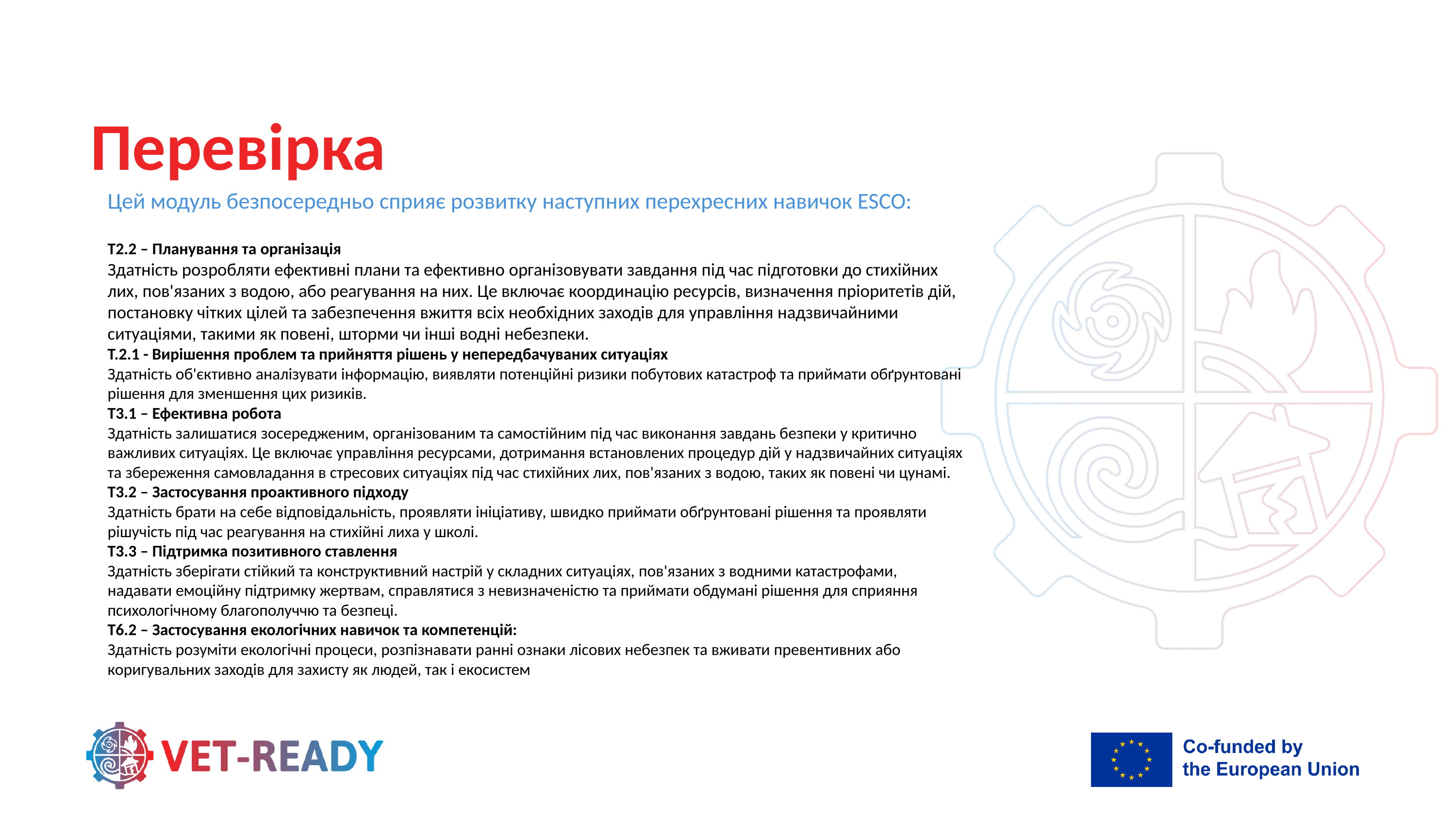

Перевірка

Цей модуль безпосередньо сприяє розвитку наступних перехресних навичок ESCO:

T2.2 – Планування та організація
Здатність розробляти ефективні плани та ефективно організовувати завдання під час підготовки до стихійних лих, пов'язаних з водою, або реагування на них. Це включає координацію ресурсів, визначення пріоритетів дій, постановку чітких цілей та забезпечення вжиття всіх необхідних заходів для управління надзвичайними ситуаціями, такими як повені, шторми чи інші водні небезпеки.
T.2.1 - Вирішення проблем та прийняття рішень у непередбачуваних ситуаціях
Здатність об'єктивно аналізувати інформацію, виявляти потенційні ризики побутових катастроф та приймати обґрунтовані рішення для зменшення цих ризиків.
T3.1 – Ефективна робота
Здатність залишатися зосередженим, організованим та самостійним під час виконання завдань безпеки у критично важливих ситуаціях. Це включає управління ресурсами, дотримання встановлених процедур дій у надзвичайних ситуаціях та збереження самовладання в стресових ситуаціях під час стихійних лих, пов'язаних з водою, таких як повені чи цунамі.
T3.2 – Застосування проактивного підходу
Здатність брати на себе відповідальність, проявляти ініціативу, швидко приймати обґрунтовані рішення та проявляти рішучість під час реагування на стихійні лиха у школі.
T3.3 – Підтримка позитивного ставлення
Здатність зберігати стійкий та конструктивний настрій у складних ситуаціях, пов'язаних з водними катастрофами, надавати емоційну підтримку жертвам, справлятися з невизначеністю та приймати обдумані рішення для сприяння психологічному благополуччю та безпеці.
T6.2 – Застосування екологічних навичок та компетенцій:
Здатність розуміти екологічні процеси, розпізнавати ранні ознаки лісових небезпек та вживати превентивних або коригувальних заходів для захисту як людей, так і екосистем